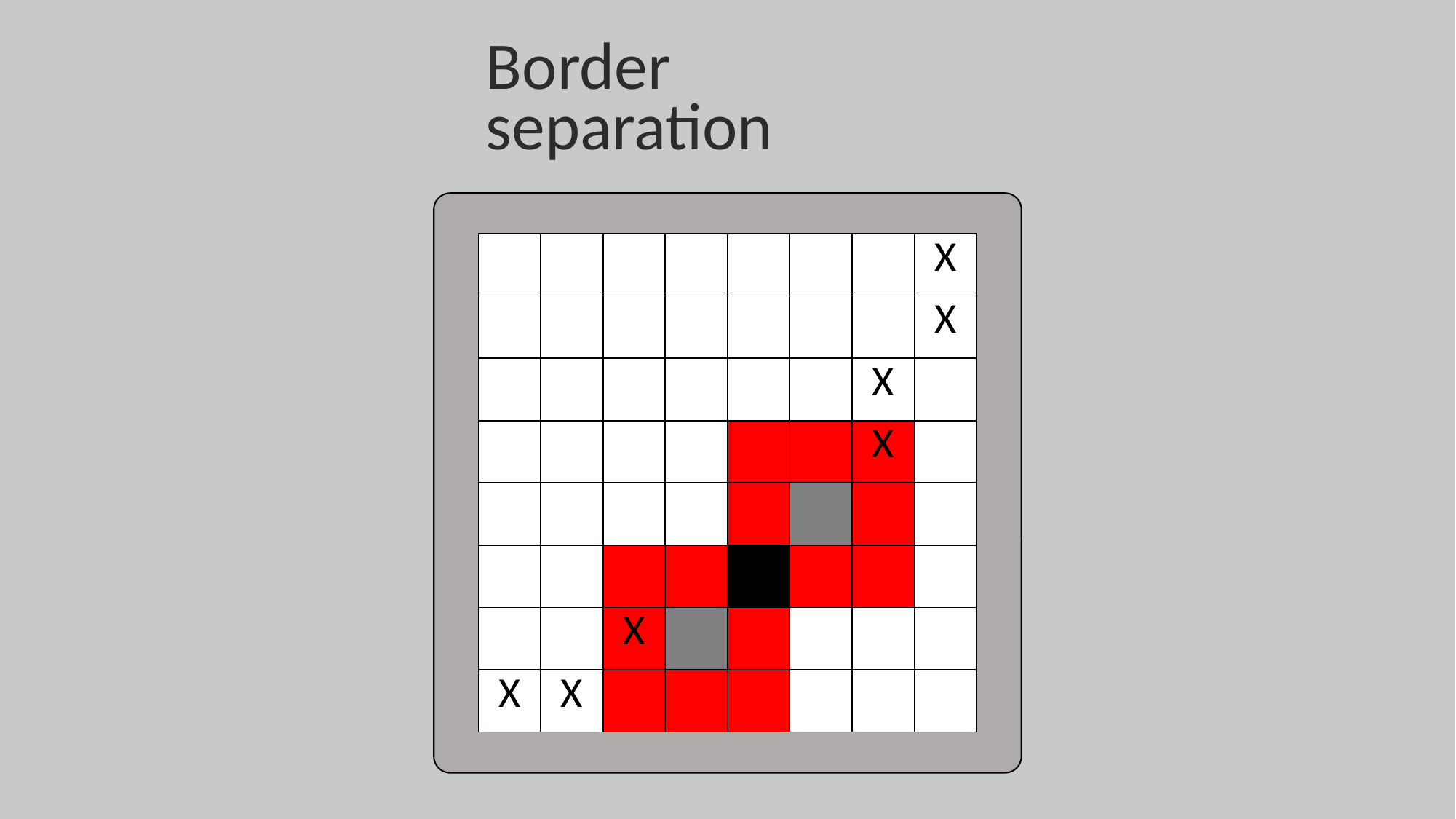

Border separation

|  |  |  |  |  |  |  | X |
| --- | --- | --- | --- | --- | --- | --- | --- |
|  |  |  |  |  |  |  | X |
|  |  |  |  |  |  | X |  |
|  |  |  |  |  |  | X |  |
|  |  |  |  |  |  |  |  |
|  |  |  |  |  |  |  |  |
|  |  | X |  |  |  |  |  |
| X | X |  |  |  |  |  |  |